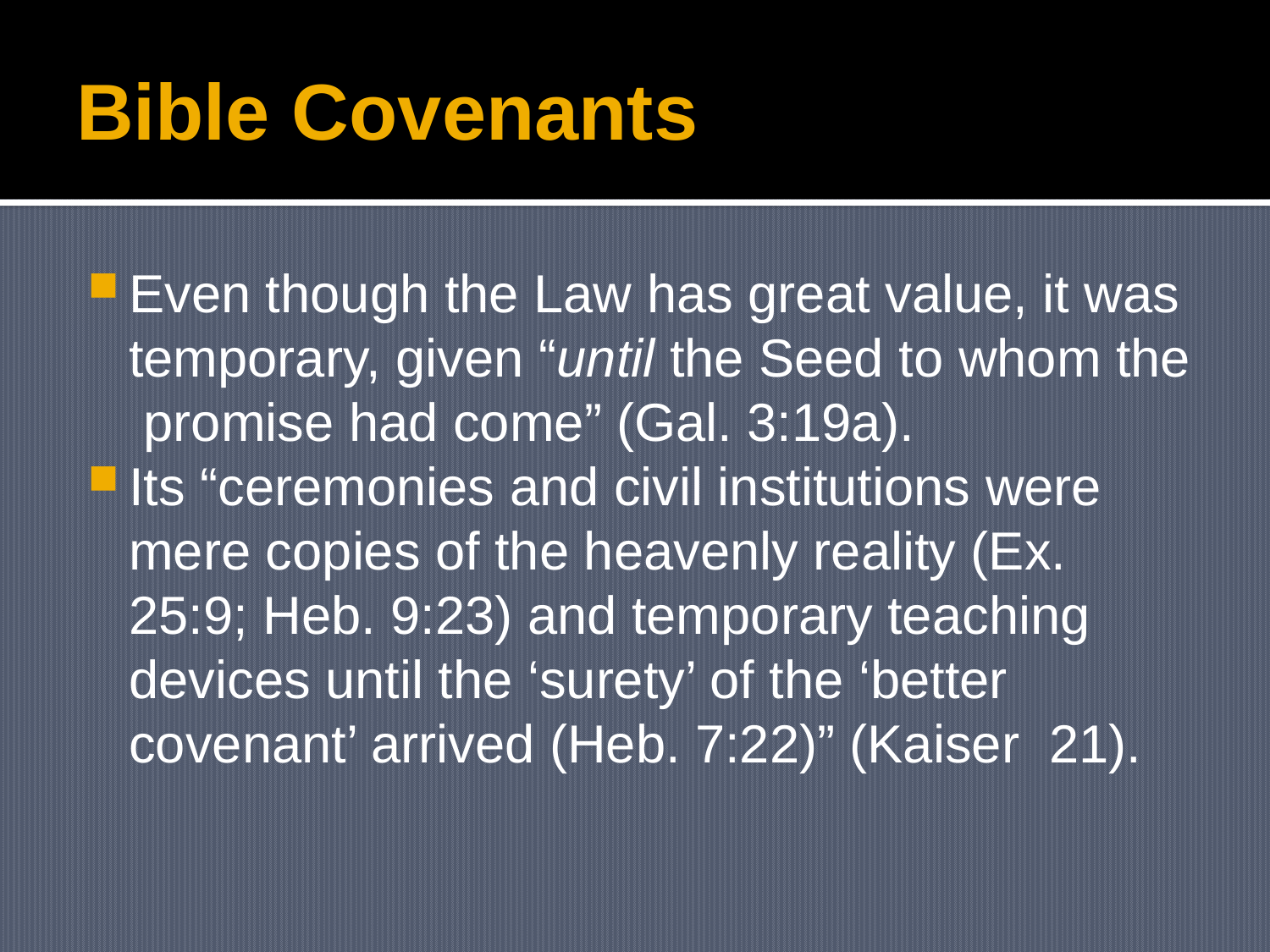

# Bible Covenants
Even though the Law has great value, it was temporary, given “until the Seed to whom the  promise had come” (Gal. 3:19a).
Its “ceremonies and civil institutions were mere copies of the heavenly reality (Ex. 25:9; Heb. 9:23) and temporary teaching devices until the ‘surety’ of the ‘better covenant’ arrived (Heb. 7:22)” (Kaiser  21).